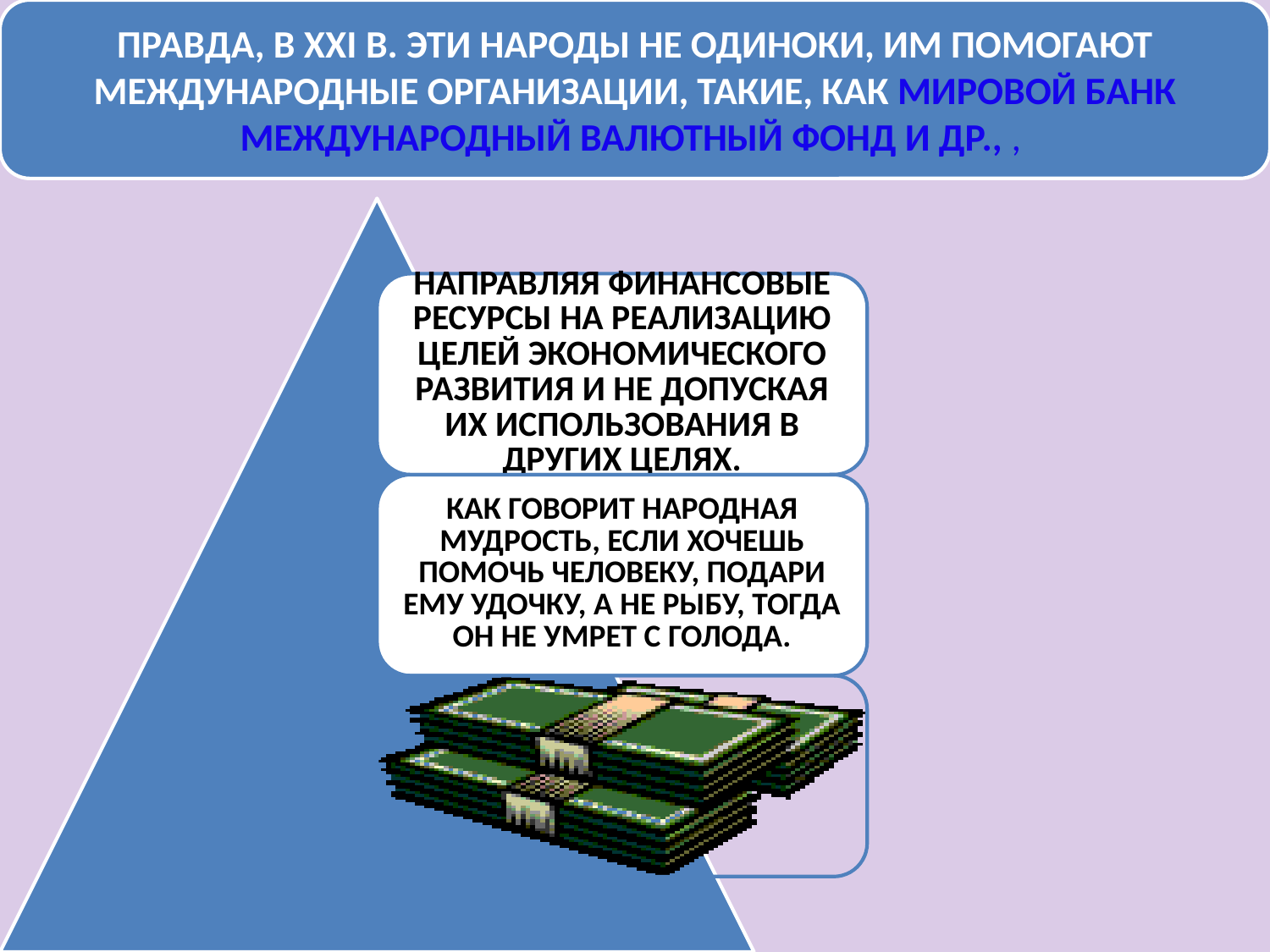

ПРАВДА, В XXI В. ЭТИ НАРОДЫ НЕ ОДИНОКИ, ИМ ПОМОГАЮТ МЕЖДУНАРОДНЫЕ ОРГАНИЗАЦИИ, ТАКИЕ, КАК МИРОВОЙ БАНК МЕЖДУНАРОДНЫЙ ВАЛЮТНЫЙ ФОНД И ДР., ,
НАПРАВЛЯЯ ФИНАНСОВЫЕ РЕСУРСЫ НА РЕАЛИЗАЦИЮ ЦЕЛЕЙ ЭКОНОМИЧЕСКОГО РАЗВИТИЯ И НЕ ДОПУСКАЯ ИХ ИСПОЛЬЗОВАНИЯ В ДРУГИХ ЦЕЛЯХ.
КАК ГОВОРИТ НАРОДНАЯ МУДРОСТЬ, ЕСЛИ ХОЧЕШЬ ПОМОЧЬ ЧЕЛОВЕКУ, ПОДАРИ ЕМУ УДОЧКУ, А НЕ РЫБУ, ТОГДА ОН НЕ УМРЕТ С ГОЛОДА.